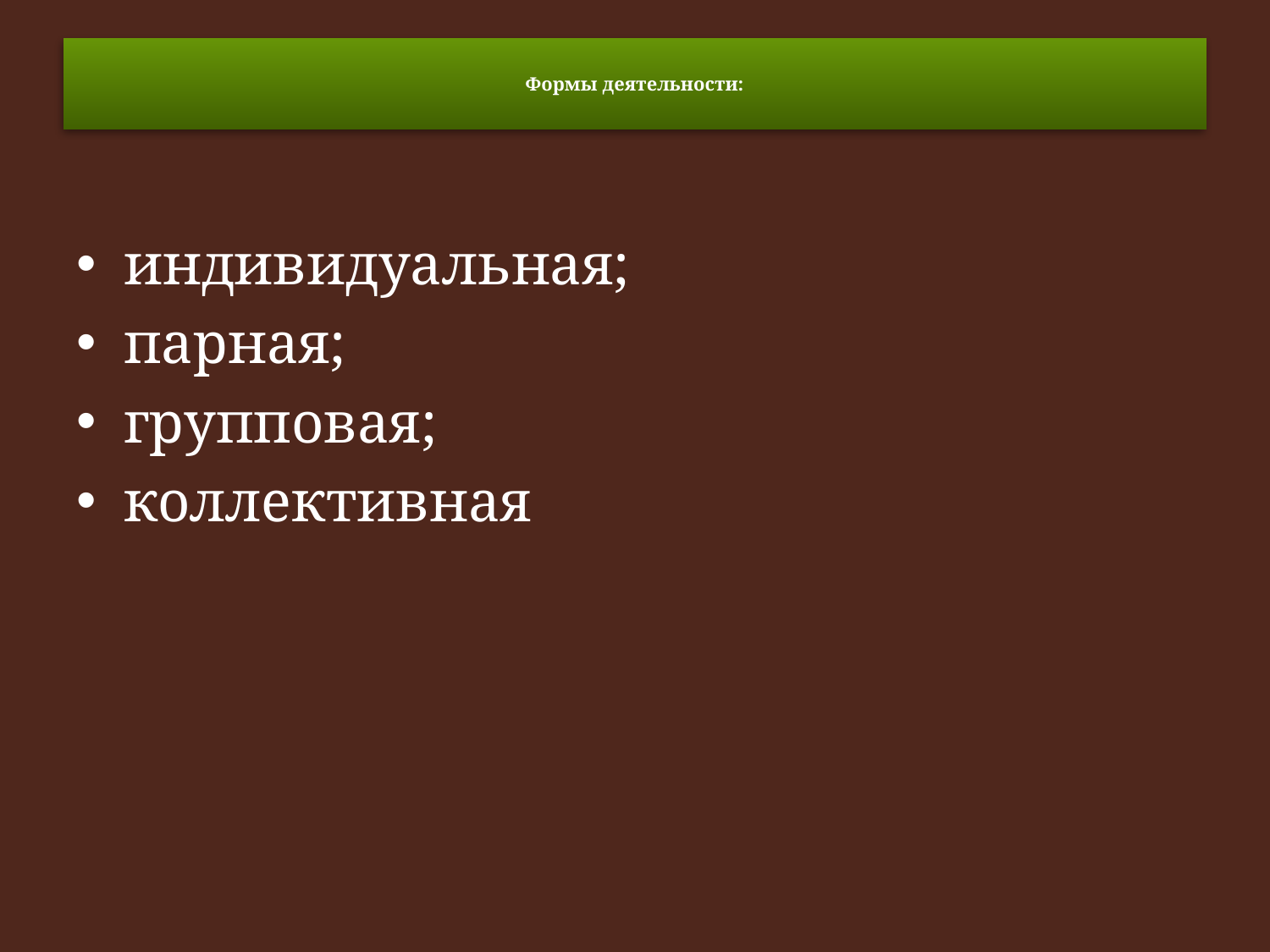

# Формы деятельности:
индивидуальная;
парная;
групповая;
коллективная